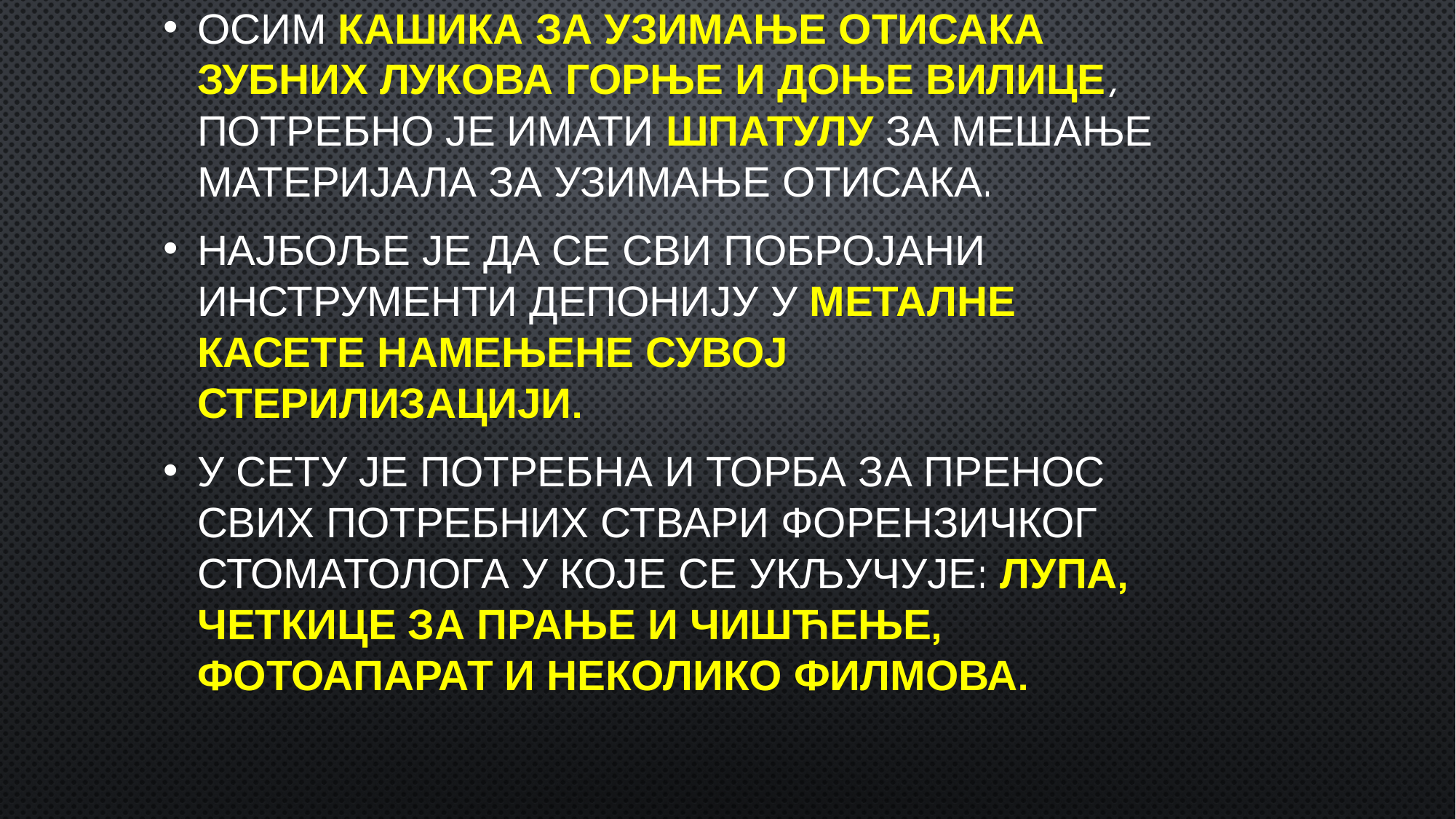

Осим кашика за узимање отисака  зубних лукова горње и доње вилице, потребно је имати шпатулу за мешање материјала за узимање отисака.
Најбоље је да се сви побројани инструменти депонију у металне касете намењене сувој стерилизацији.
У сету је потребна и торба за пренос свих потребних ствари форензичког стоматолога у које се укључује: лупа, четкице за прање и чишћење, фотоапарат и неколико филмова.